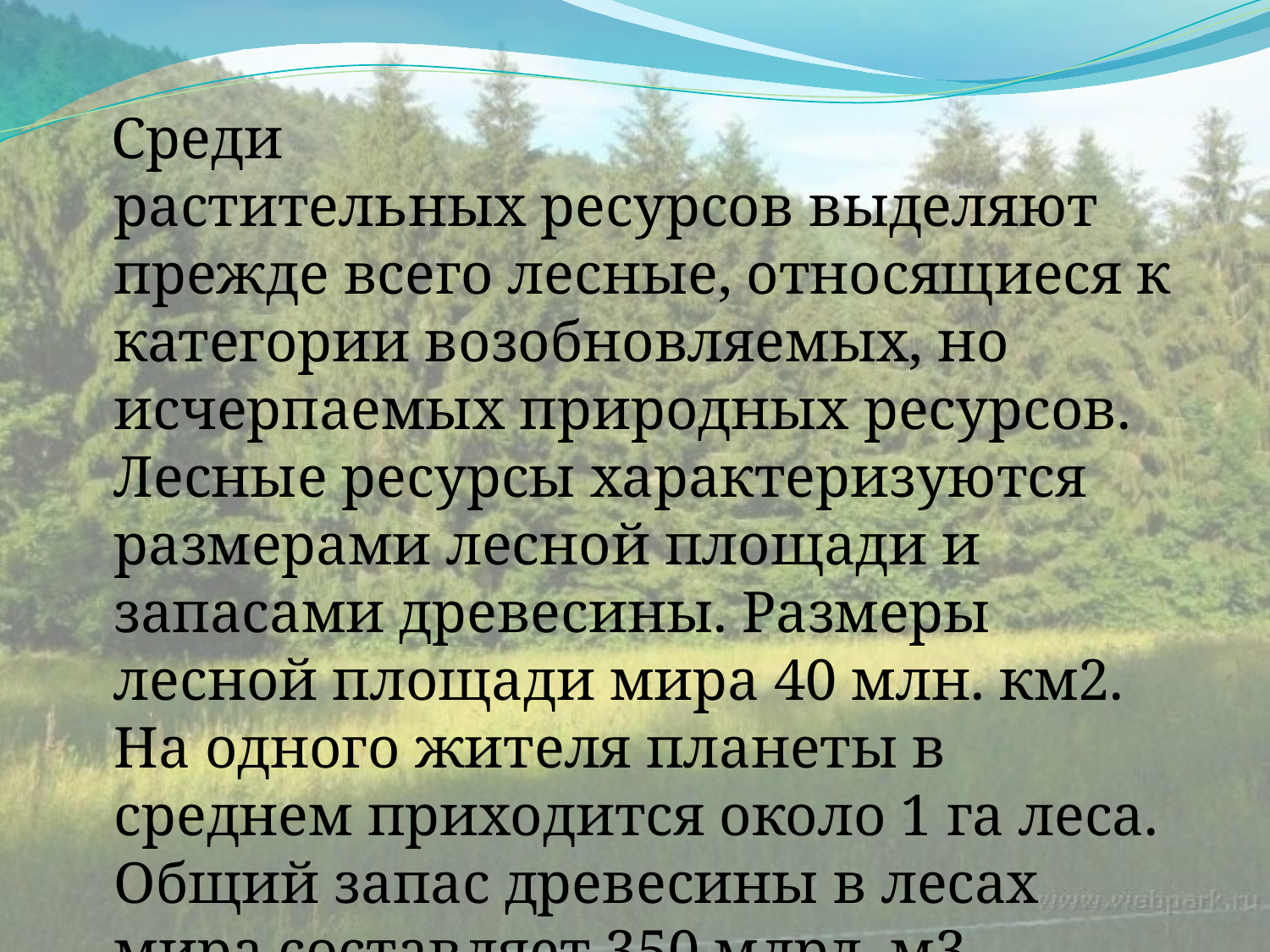

Среди растительных ресурсов выделяют прежде всего лесные, относящиеся к категории возобновляемых, но исчерпаемых природных ресурсов. Лесные ресурсы характеризуются размерами лесной площади и запасами древесины. Размеры лесной площади мира 40 млн. км2. На одного жителя планеты в среднем приходится около 1 га леса. Общий запас древесины в лесах мира составляет 350 млрд. м3.